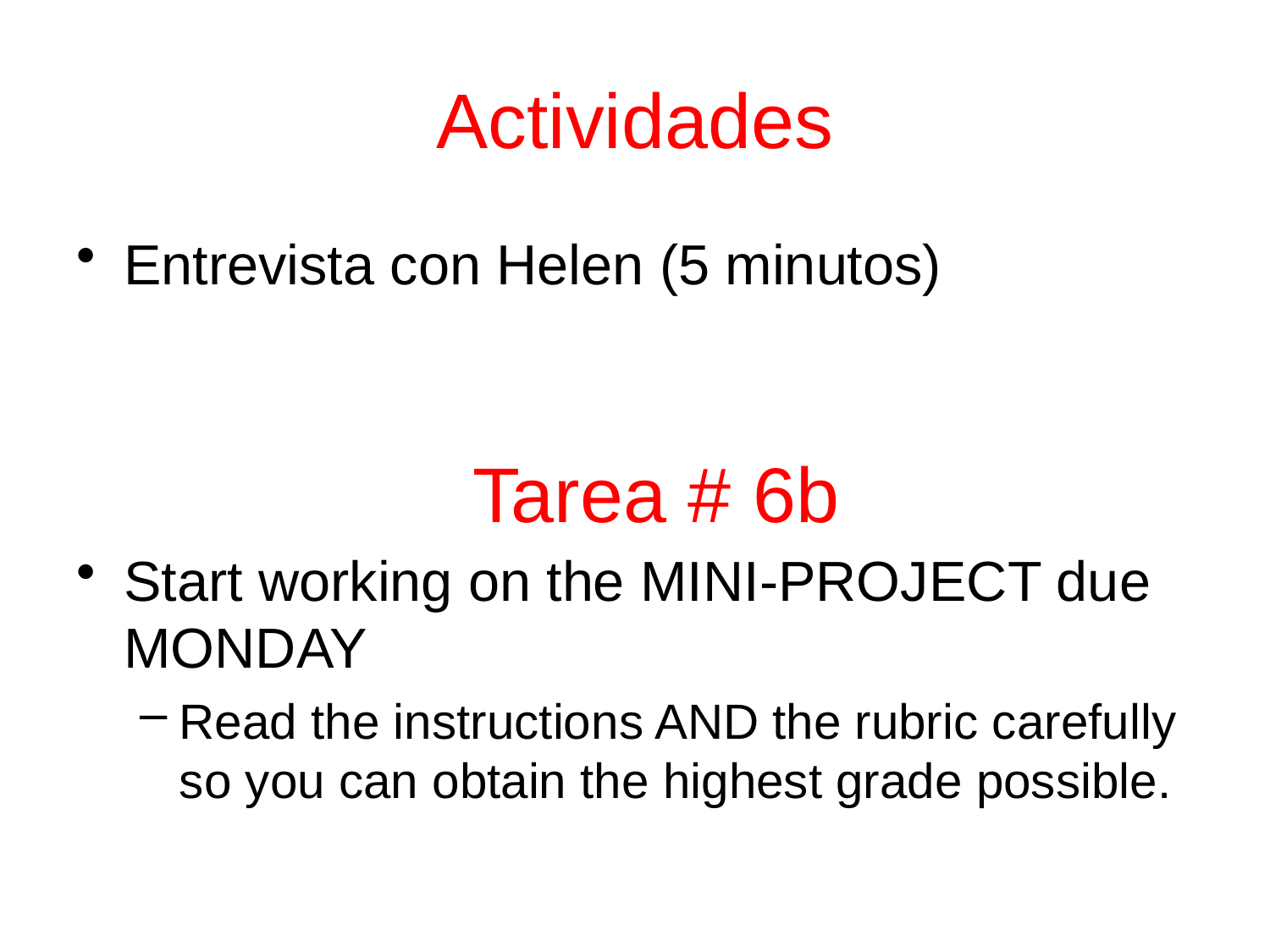

# Actividades
Entrevista con Helen (5 minutos)

Start working on the MINI-PROJECT due MONDAY
Read the instructions AND the rubric carefully so you can obtain the highest grade possible.
Tarea # 6b